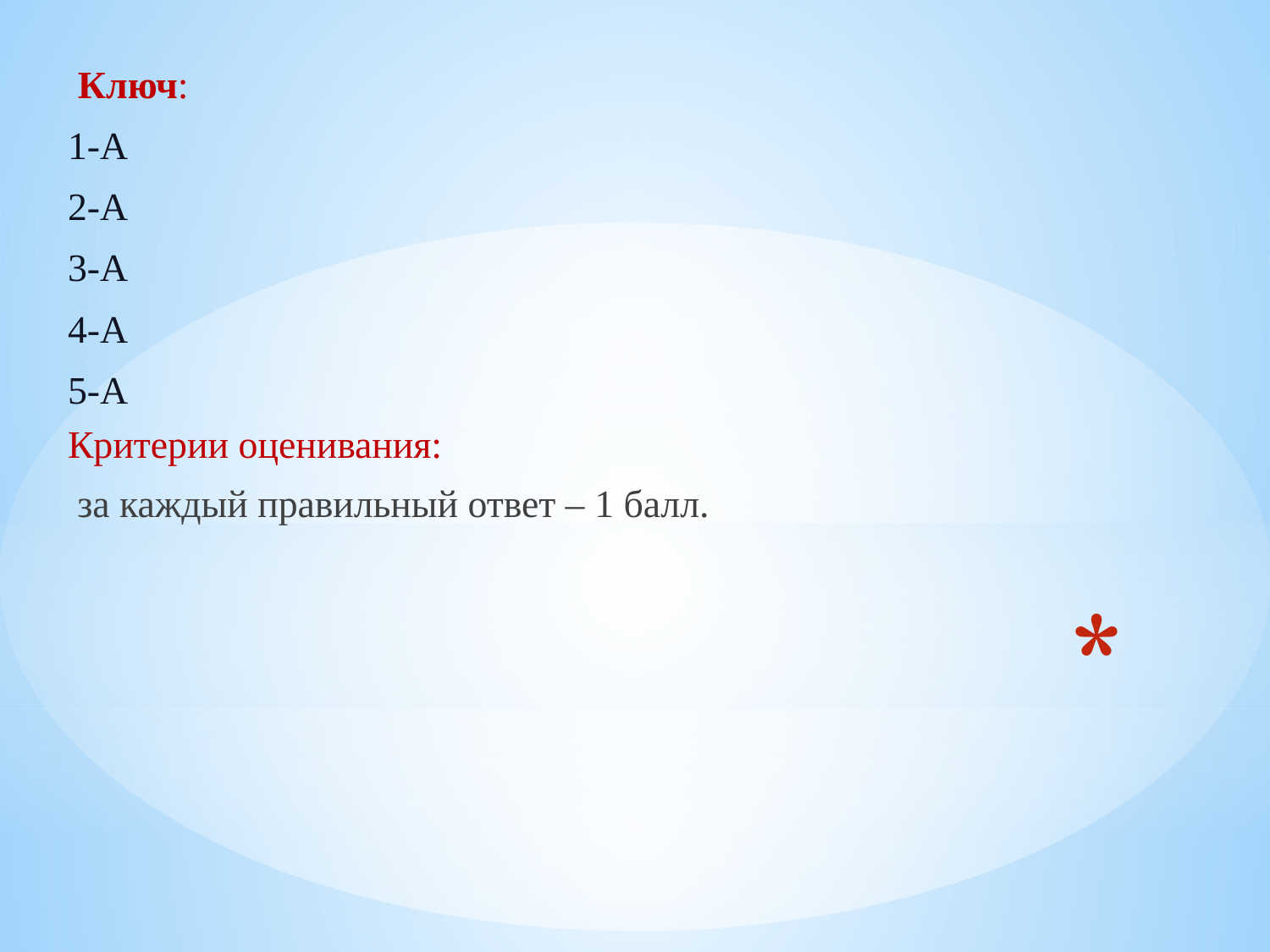

Ключ:
1-А
2-А
3-А
4-А
5-А
Критерии оценивания:
 за каждый правильный ответ – 1 балл.

#